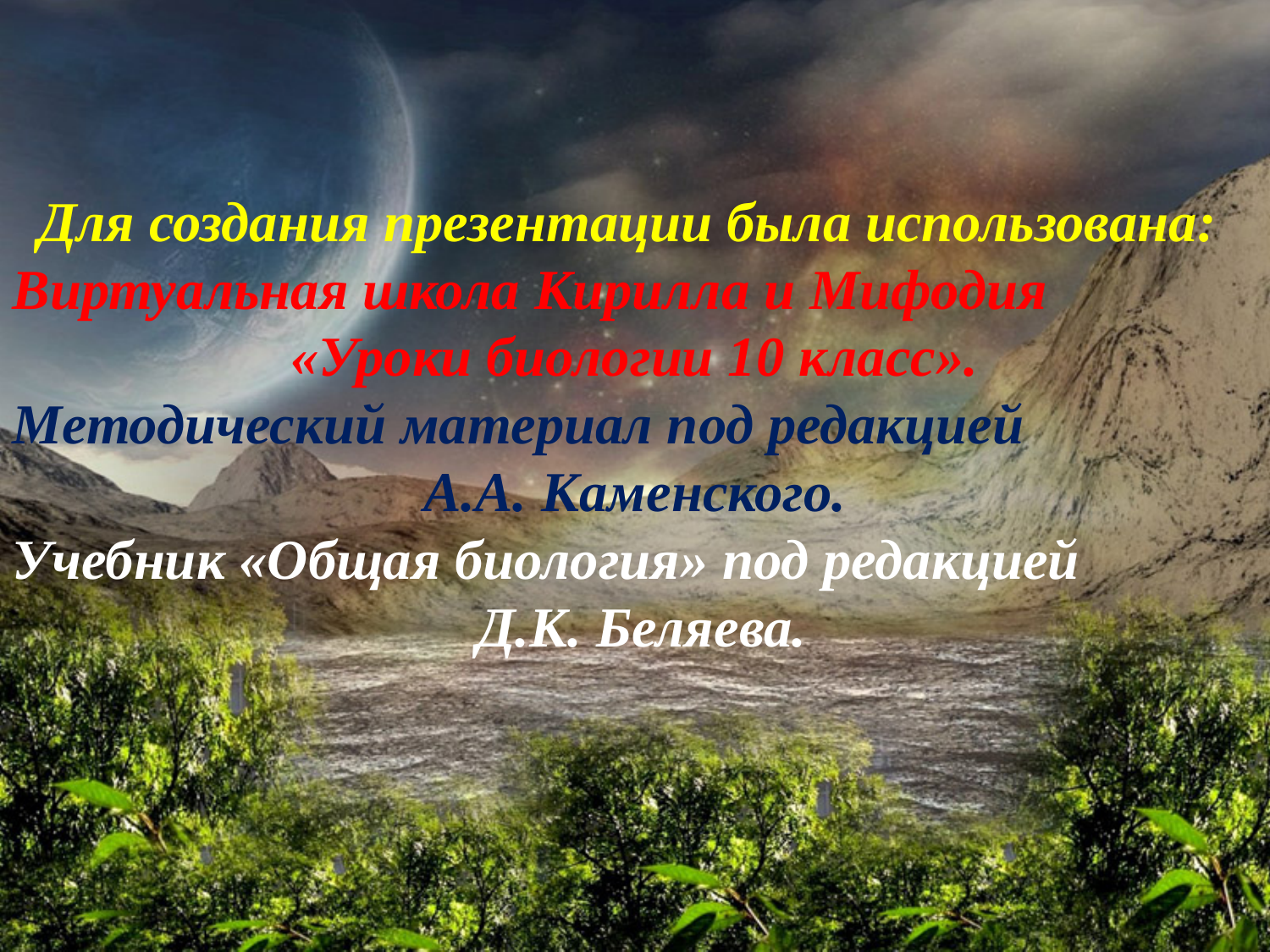

Для создания презентации была использована:
Виртуальная школа Кирилла и Мифодия
«Уроки биологии 10 класс».
Методический материал под редакцией
А.А. Каменского.
Учебник «Общая биология» под редакцией
 Д.К. Беляева.